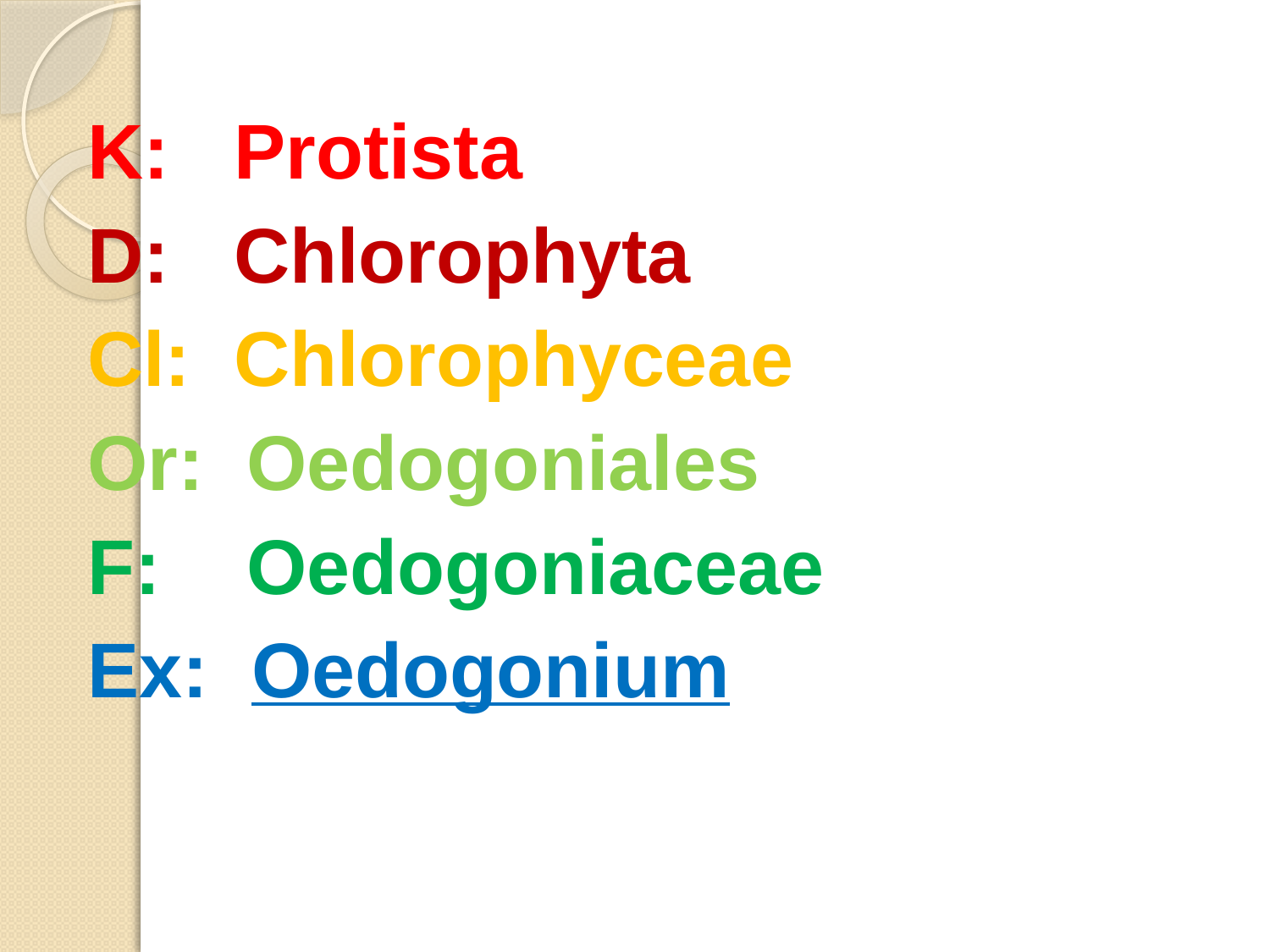

K:   Protista
D:   Chlorophyta
Cl:  Chlorophyceae
Or:  Oedogoniales
F:    Oedogoniaceae
Ex:  Oedogonium